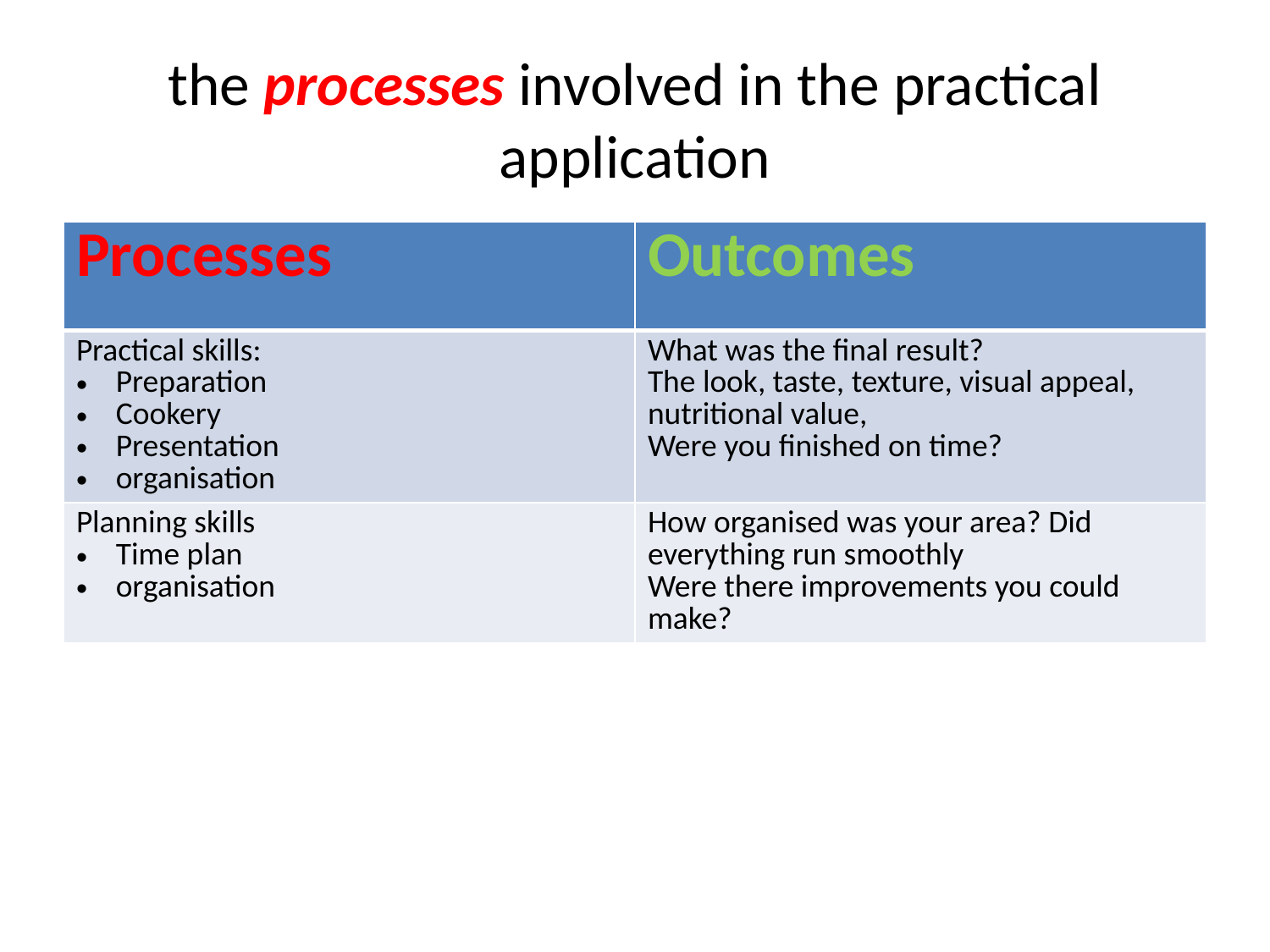

# the processes involved in the practical application
| Processes | Outcomes |
| --- | --- |
| Practical skills: Preparation Cookery Presentation organisation | What was the final result? The look, taste, texture, visual appeal, nutritional value, Were you finished on time? |
| Planning skills Time plan organisation | How organised was your area? Did everything run smoothly Were there improvements you could make? |